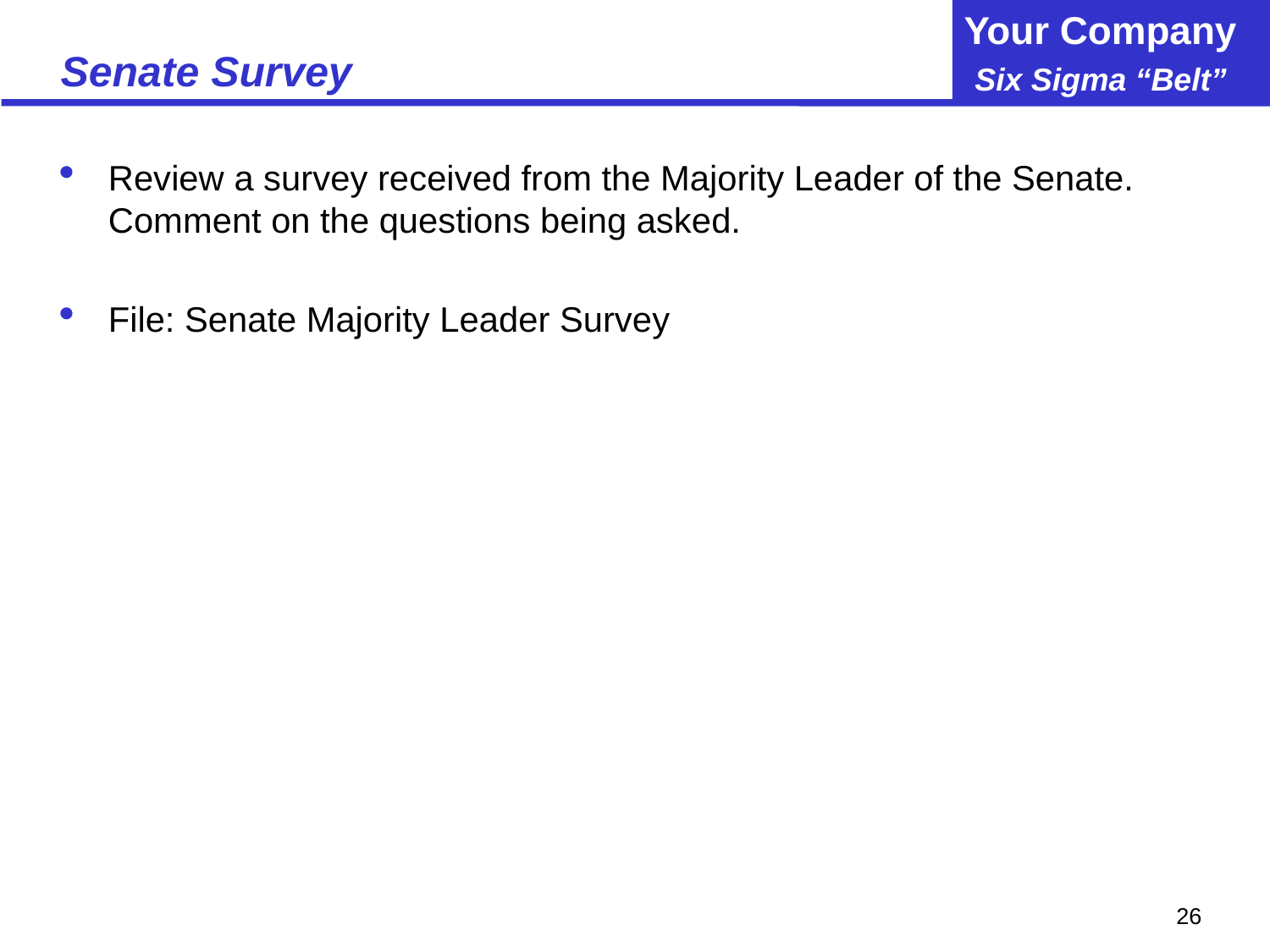

# Senate Survey
Review a survey received from the Majority Leader of the Senate.  Comment on the questions being asked.

File: Senate Majority Leader Survey